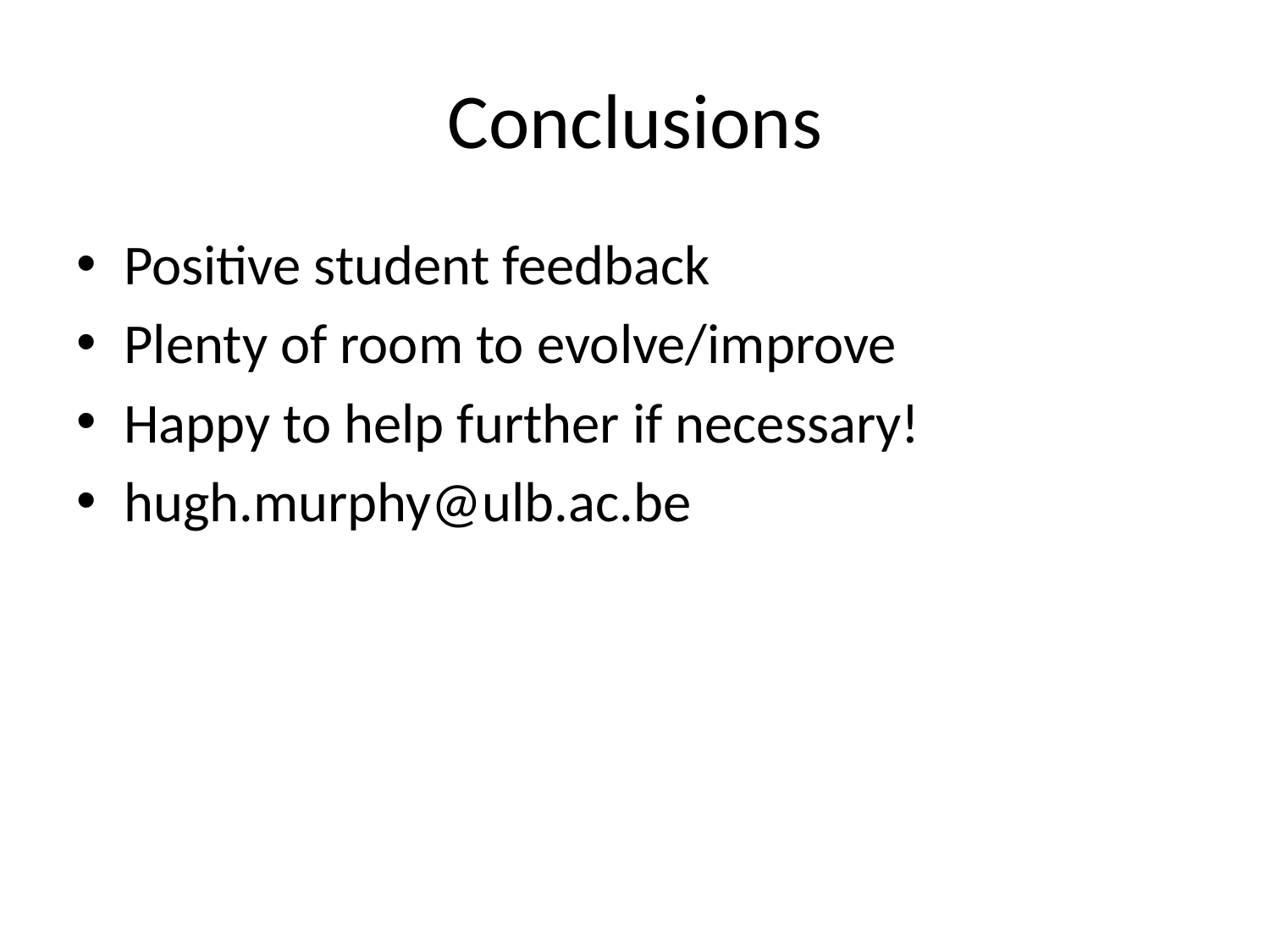

# Conclusions
Positive student feedback
Plenty of room to evolve/improve
Happy to help further if necessary!
hugh.murphy@ulb.ac.be